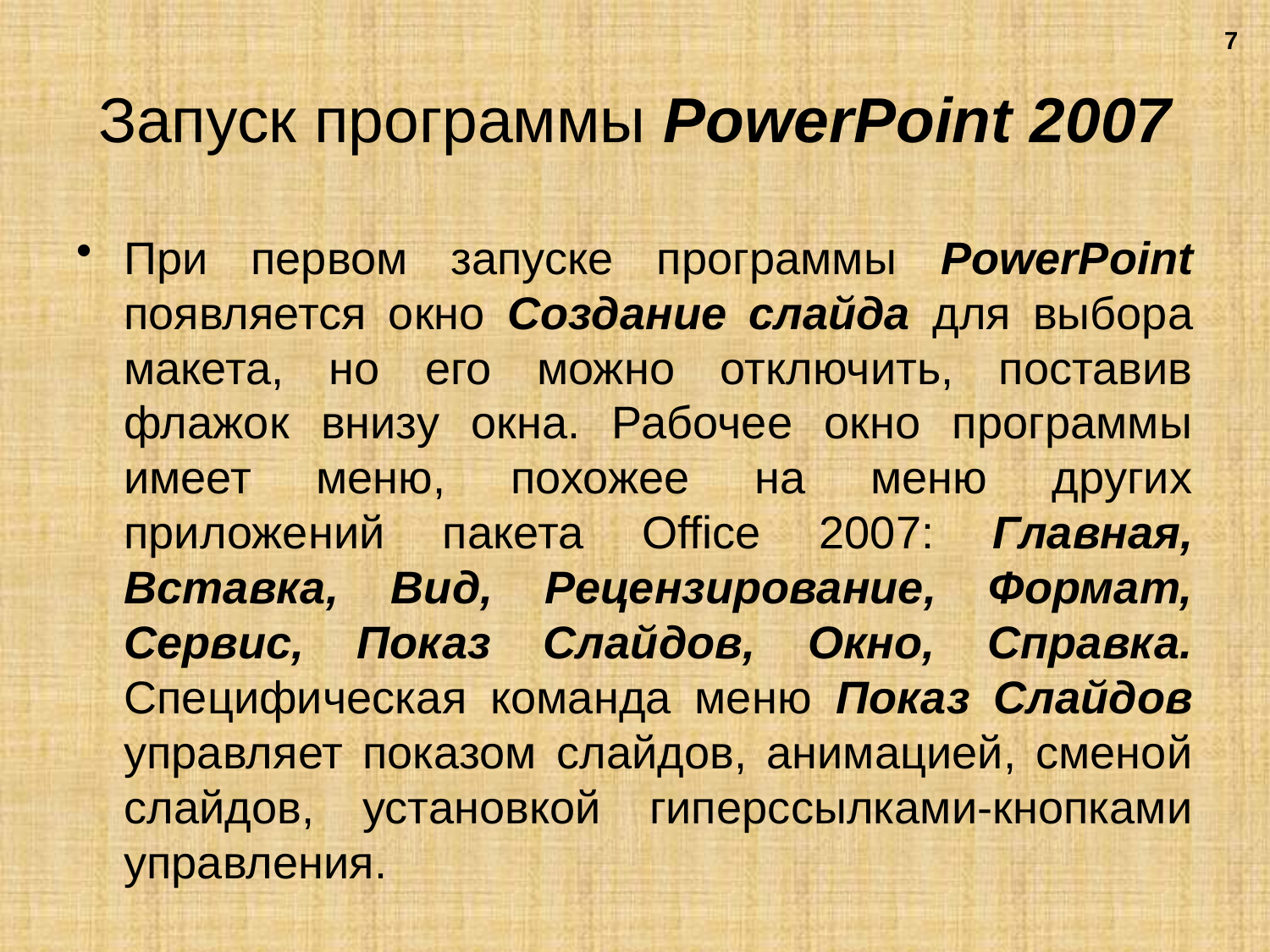

7
# Запуск программы PowerPoint 2007
При первом запуске программы PowerPoint появляется окно Создание слайда для выбора макета, но его можно отключить, поставив флажок внизу окна. Рабочее окно программы имеет меню, похожее на меню других приложений пакета Office 2007: Главная, Вставка, Вид, Рецензирование, Формат, Сервис, Показ Слайдов, Окно, Справка. Специфическая команда меню Показ Слайдов управляет показом слайдов, анимацией, сменой слайдов, установкой гиперссылками-кнопками управления.